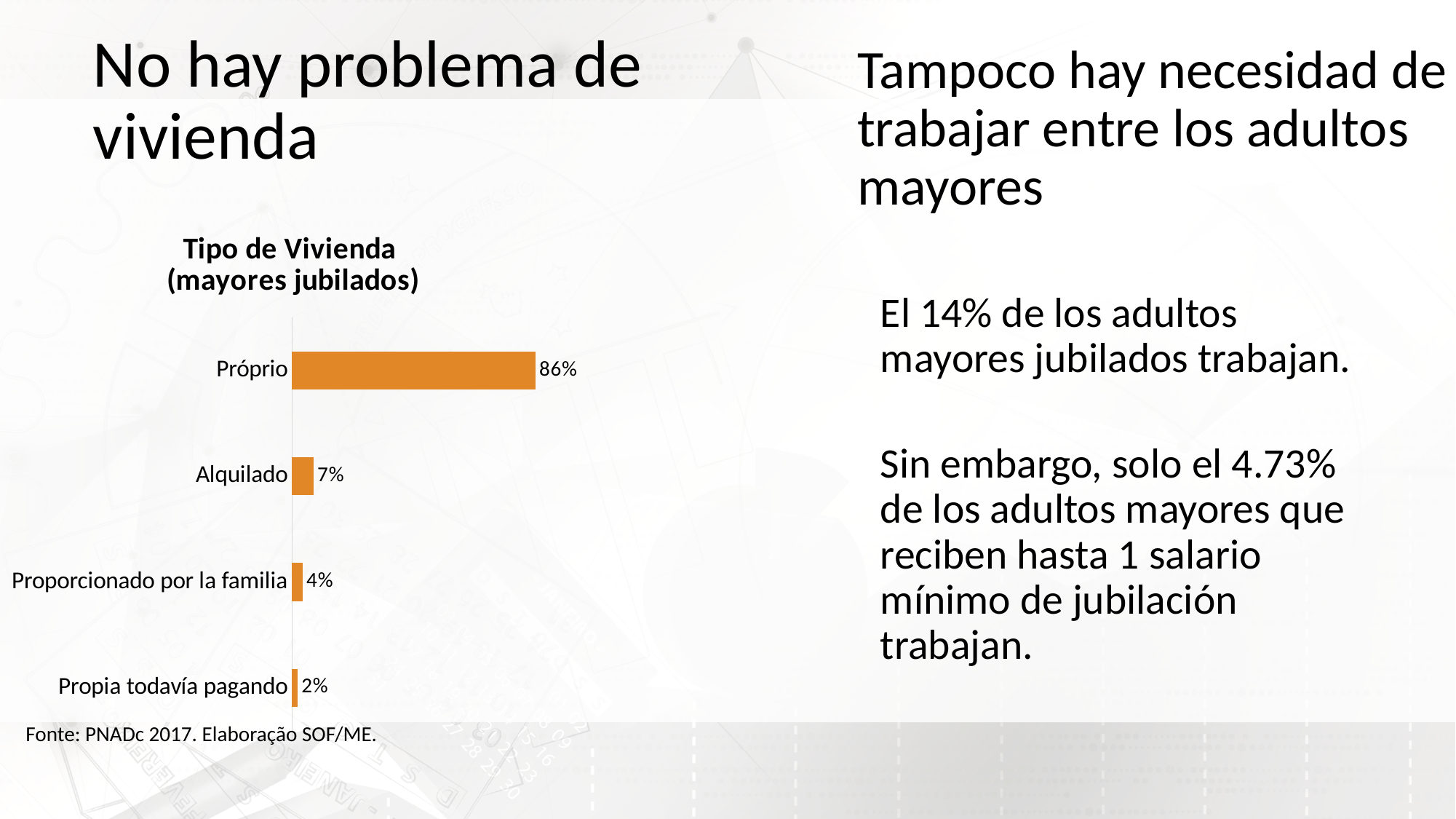

# No hay problema de vivienda
Tampoco hay necesidad de trabajar entre los adultos mayores

### Chart: Tipo de Vivienda
(mayores jubilados)

| Category | Moradia |
|---|---|
| Propia todavía pagando | 0.017837264 |
| Proporcionado por la familia | 0.035624979 |
| Alquilado | 0.073954522 |
| Próprio | 0.861152029 |
El 14% de los adultos mayores jubilados trabajan.
Sin embargo, solo el 4.73% de los adultos mayores que reciben hasta 1 salario mínimo de jubilación trabajan.
Fonte: PNADc 2017. Elaboração SOF/ME.